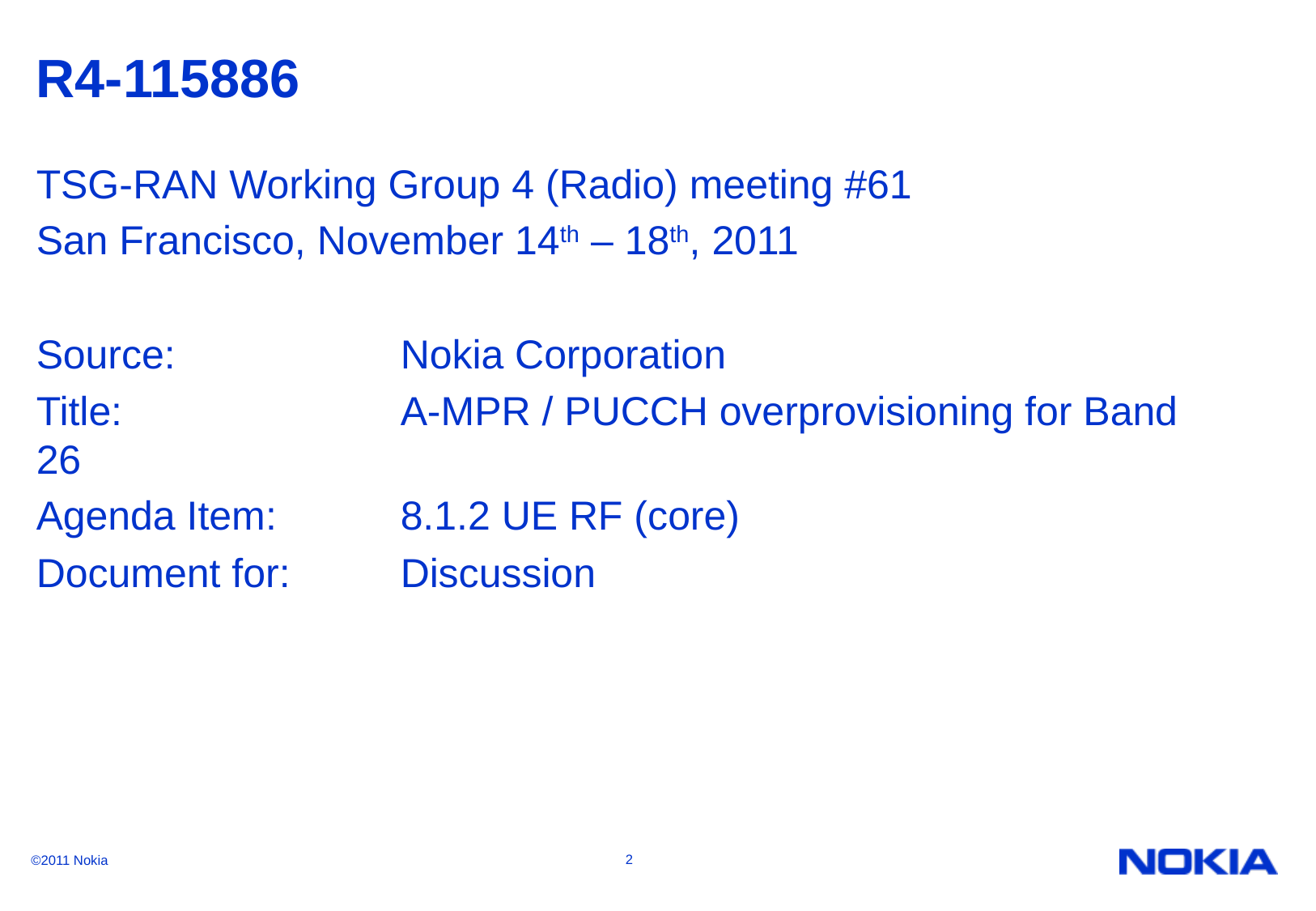

# R4-115886
TSG-RAN Working Group 4 (Radio) meeting #61
San Francisco, November 14th – 18th, 2011

Source: 		Nokia Corporation
Title: 			A-MPR / PUCCH overprovisioning for Band 26
Agenda Item:		8.1.2 UE RF (core)
Document for:	Discussion